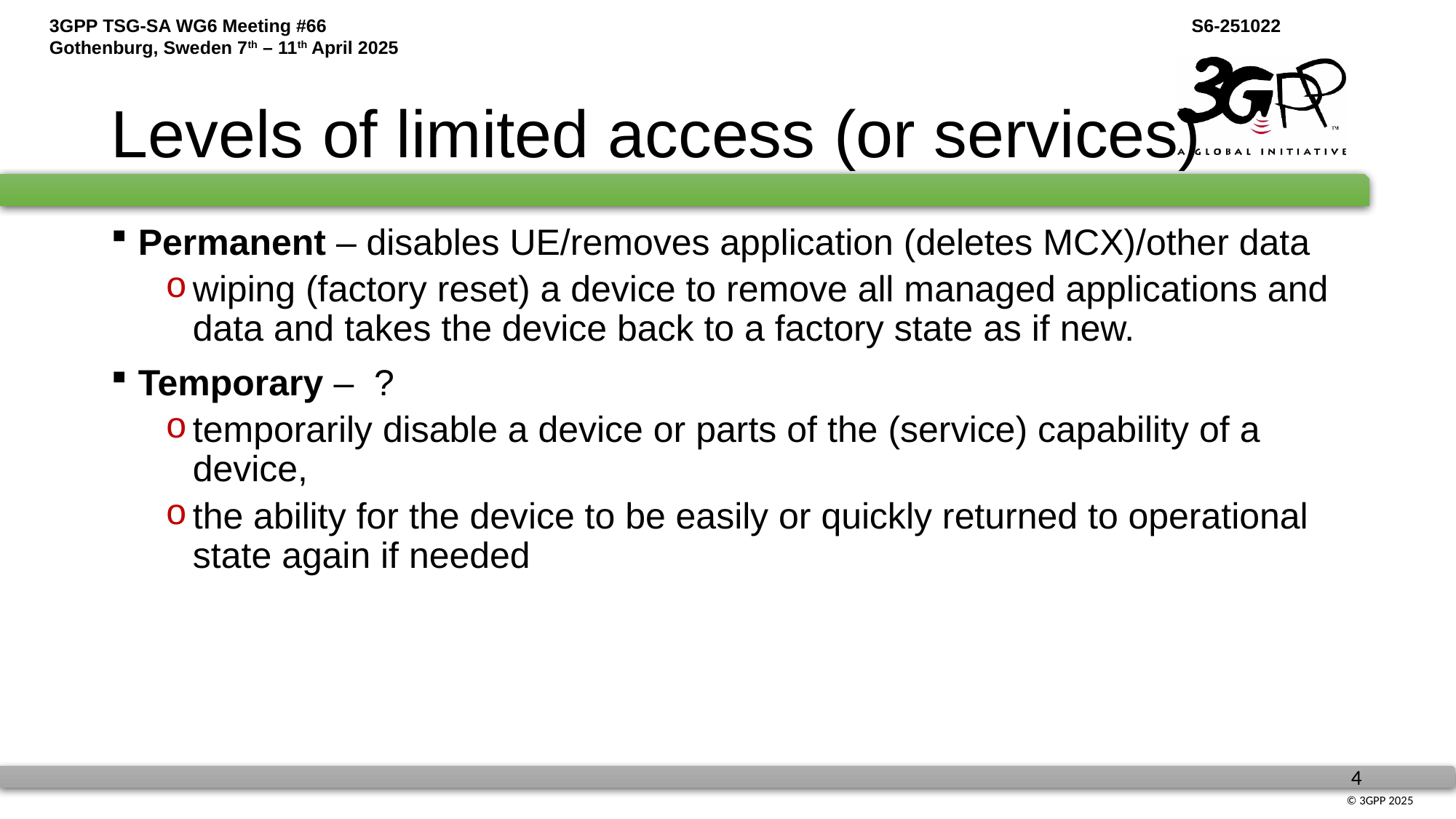

# Levels of limited access (or services)
Permanent – disables UE/removes application (deletes MCX)/other data
wiping (factory reset) a device to remove all managed applications and data and takes the device back to a factory state as if new.
Temporary –  ?
temporarily disable a device or parts of the (service) capability of a device,
the ability for the device to be easily or quickly returned to operational state again if needed